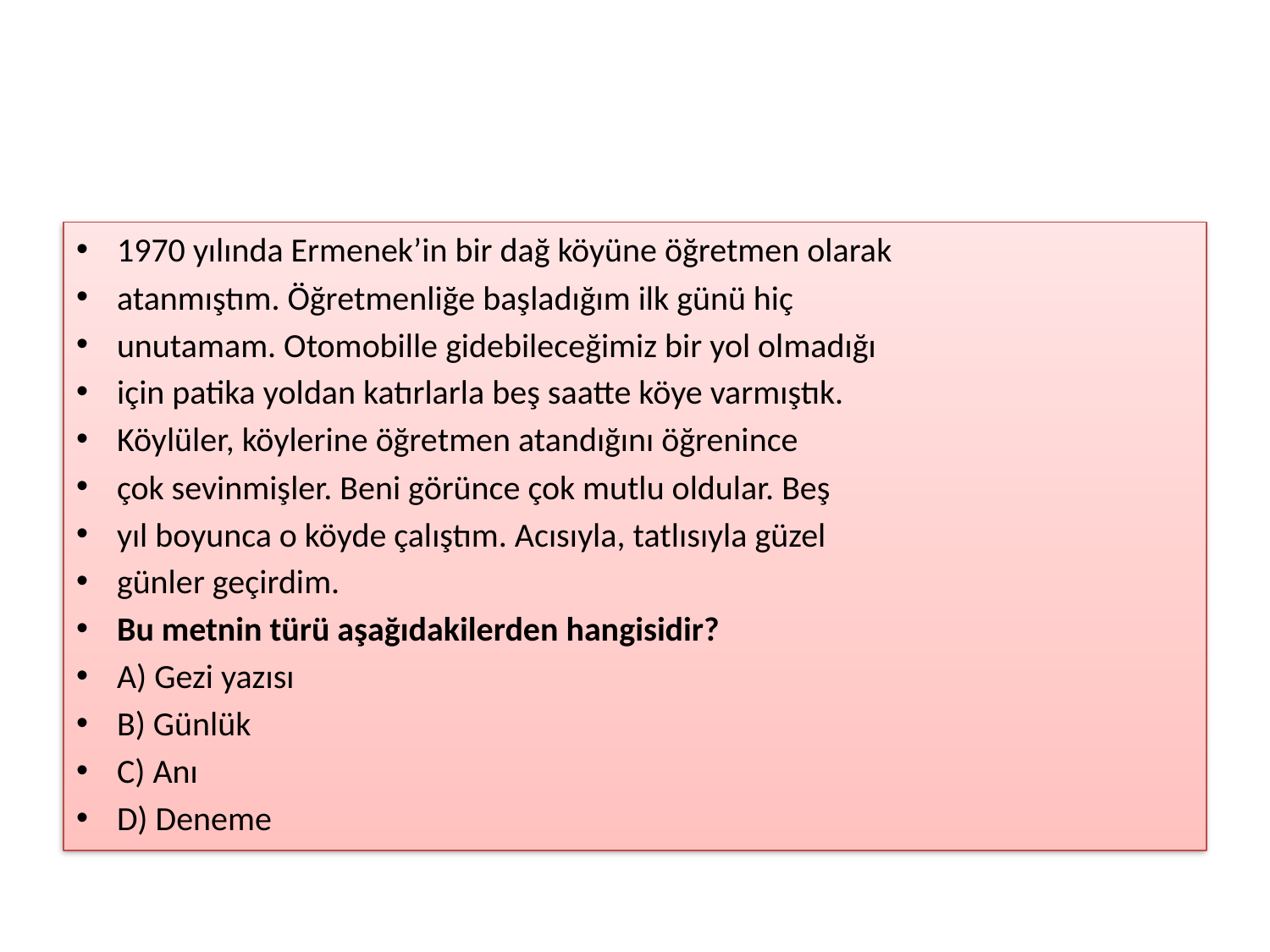

#
1970 yılında Ermenek’in bir dağ köyüne öğretmen olarak
atanmıştım. Öğretmenliğe başladığım ilk günü hiç
unutamam. Otomobille gidebileceğimiz bir yol olmadığı
için patika yoldan katırlarla beş saatte köye varmıştık.
Köylüler, köylerine öğretmen atandığını öğrenince
çok sevinmişler. Beni görünce çok mutlu oldular. Beş
yıl boyunca o köyde çalıştım. Acısıyla, tatlısıyla güzel
günler geçirdim.
Bu metnin türü aşağıdakilerden hangisidir?
A) Gezi yazısı
B) Günlük
C) Anı
D) Deneme